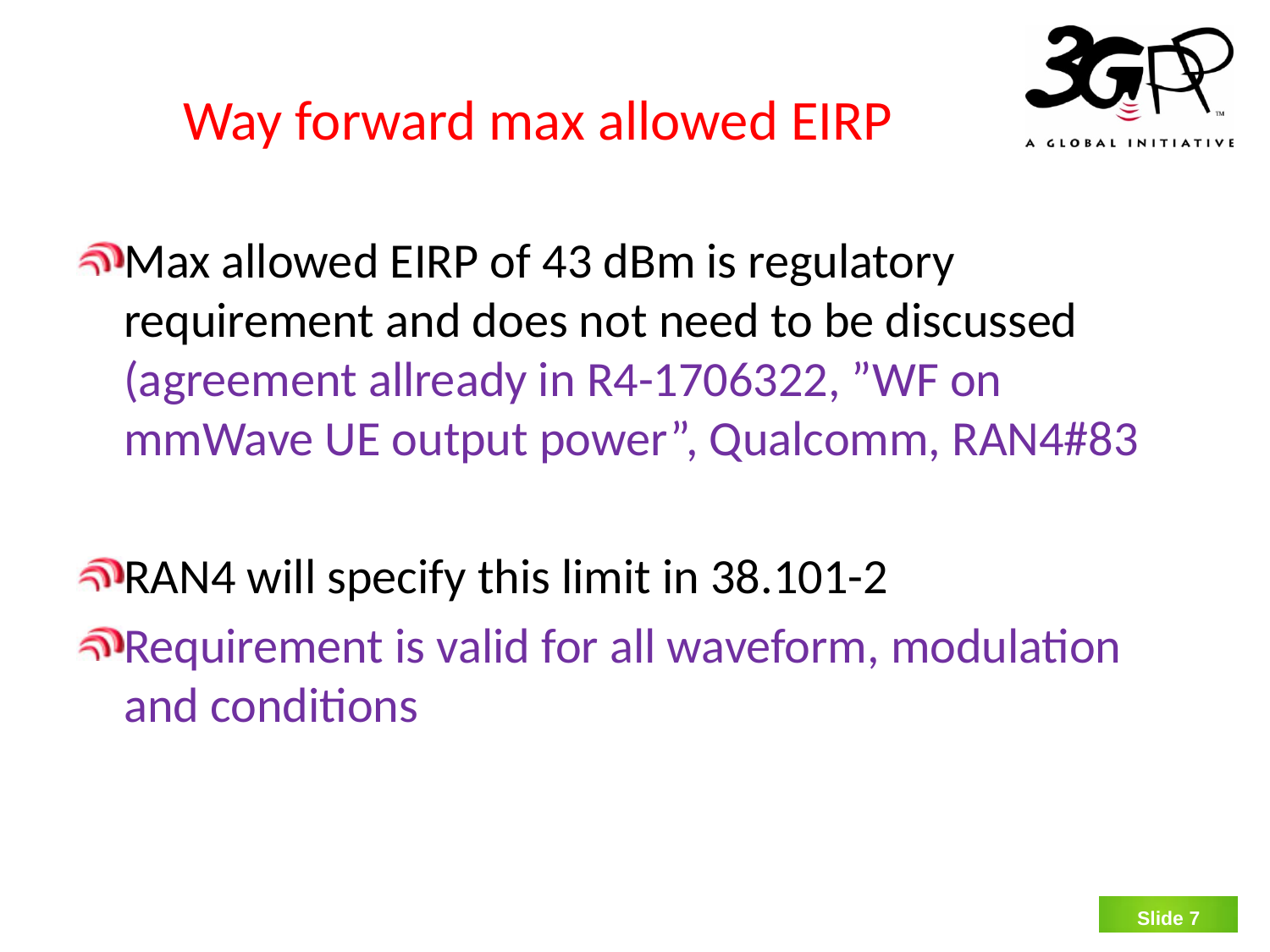

# Way forward max allowed EIRP
Max allowed EIRP of 43 dBm is regulatory requirement and does not need to be discussed (agreement allready in R4-1706322, ”WF on mmWave UE output power”, Qualcomm, RAN4#83

RAN4 will specify this limit in 38.101-2
Requirement is valid for all waveform, modulation and conditions

Slide 7